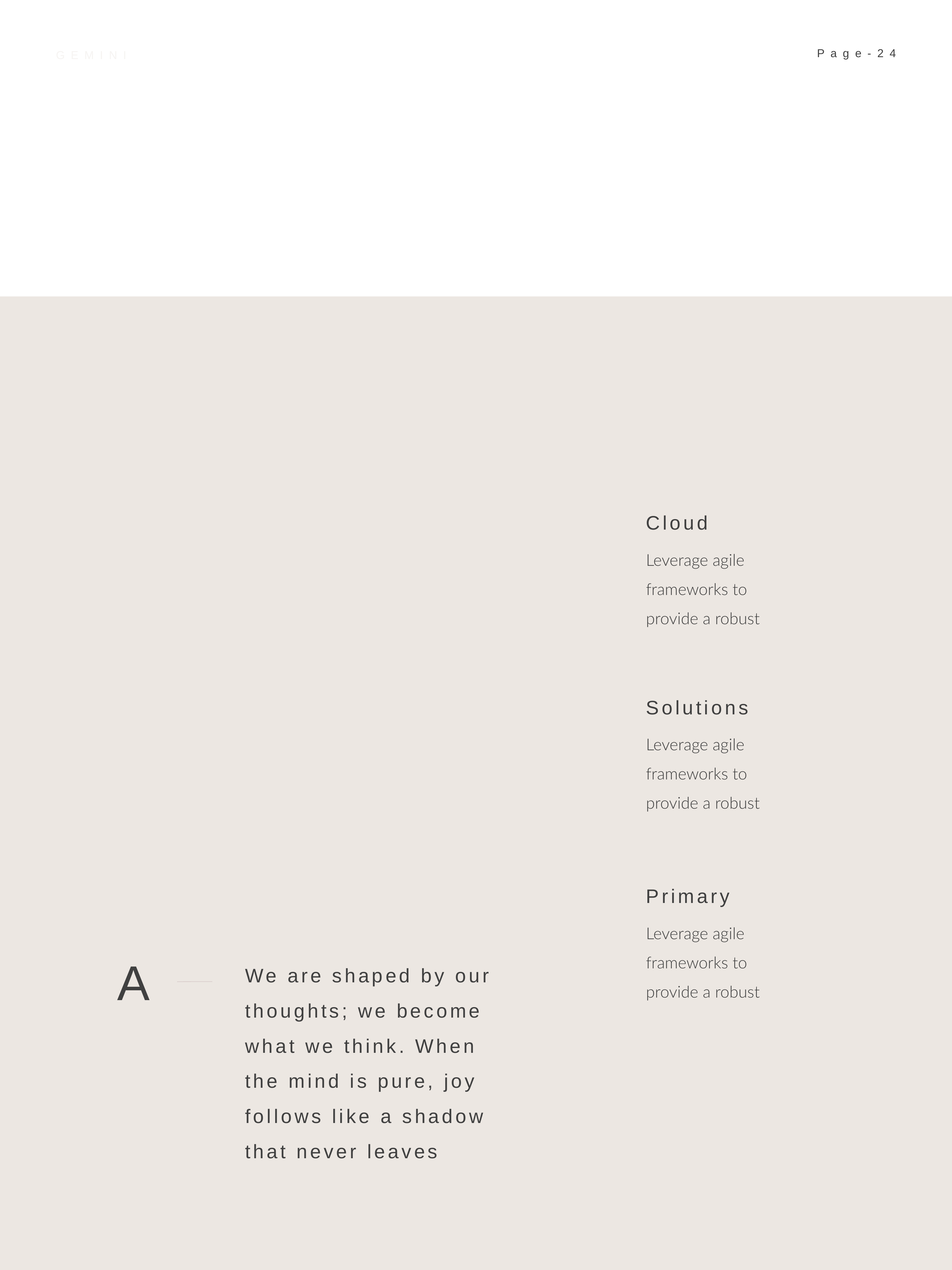

Page-24
GEMINI

Cloud
Leverage agile frameworks to provide a robust
Solutions
Leverage agile frameworks to provide a robust
Primary
Leverage agile frameworks to provide a robust
A
We are shaped by our thoughts; we become what we think. When the mind is pure, joy follows like a shadow that never leaves